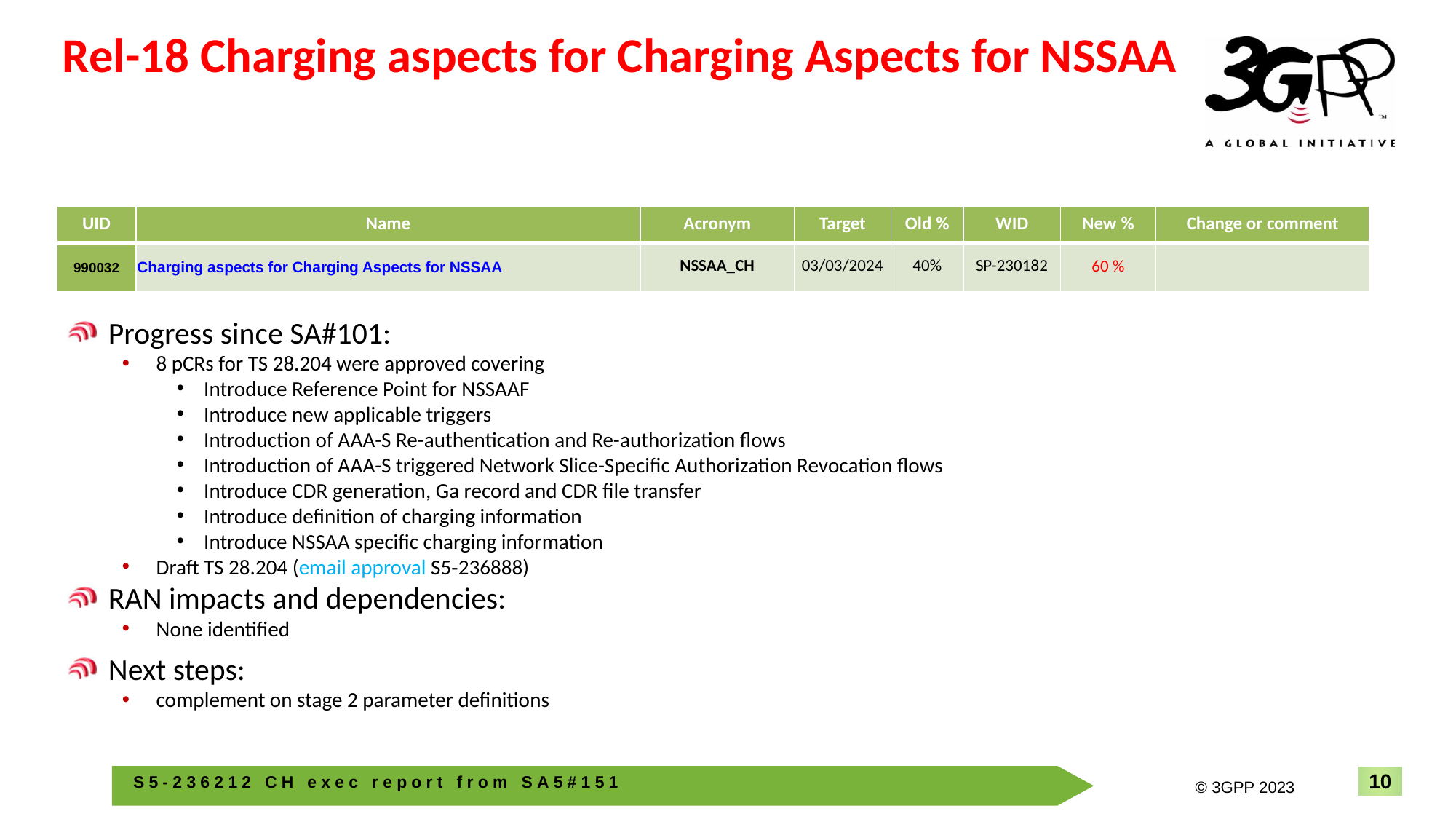

# Rel-18 Charging aspects for Charging Aspects for NSSAA
| UID | Name | Acronym | Target | Old % | WID | New % | Change or comment |
| --- | --- | --- | --- | --- | --- | --- | --- |
| 990032 | Charging aspects for Charging Aspects for NSSAA | NSSAA\_CH | 03/03/2024 | 40% | SP-230182 | 60 % |  |
Progress since SA#101:
8 pCRs for TS 28.204 were approved covering
Introduce Reference Point for NSSAAF
Introduce new applicable triggers
Introduction of AAA-S Re-authentication and Re-authorization flows
Introduction of AAA-S triggered Network Slice-Specific Authorization Revocation flows
Introduce CDR generation, Ga record and CDR file transfer
Introduce definition of charging information
Introduce NSSAA specific charging information
Draft TS 28.204 (email approval S5‑236888)
RAN impacts and dependencies:
None identified
Next steps:
complement on stage 2 parameter definitions